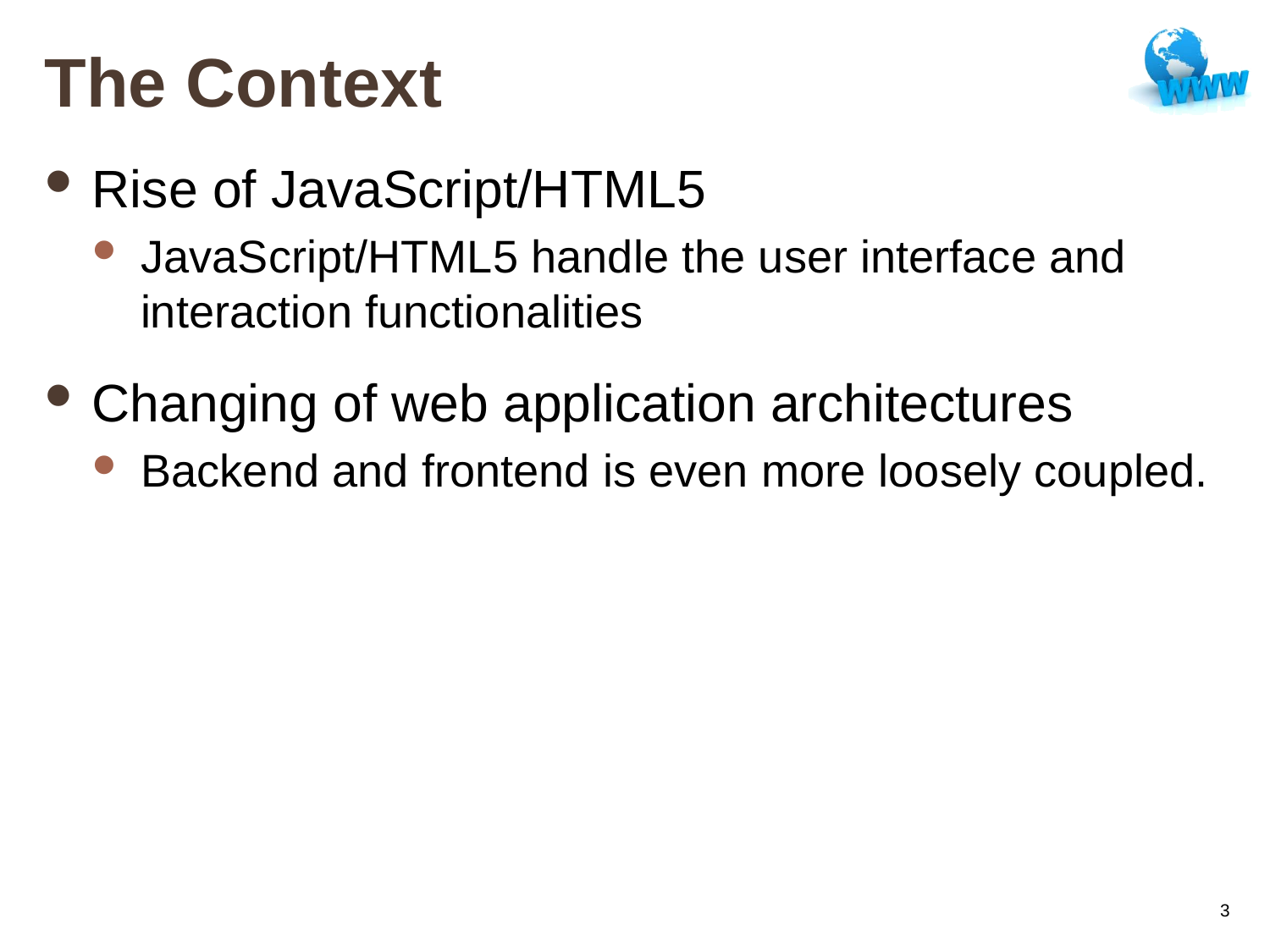

# The Context
Rise of JavaScript/HTML5
JavaScript/HTML5 handle the user interface and interaction functionalities
Changing of web application architectures
Backend and frontend is even more loosely coupled.
3